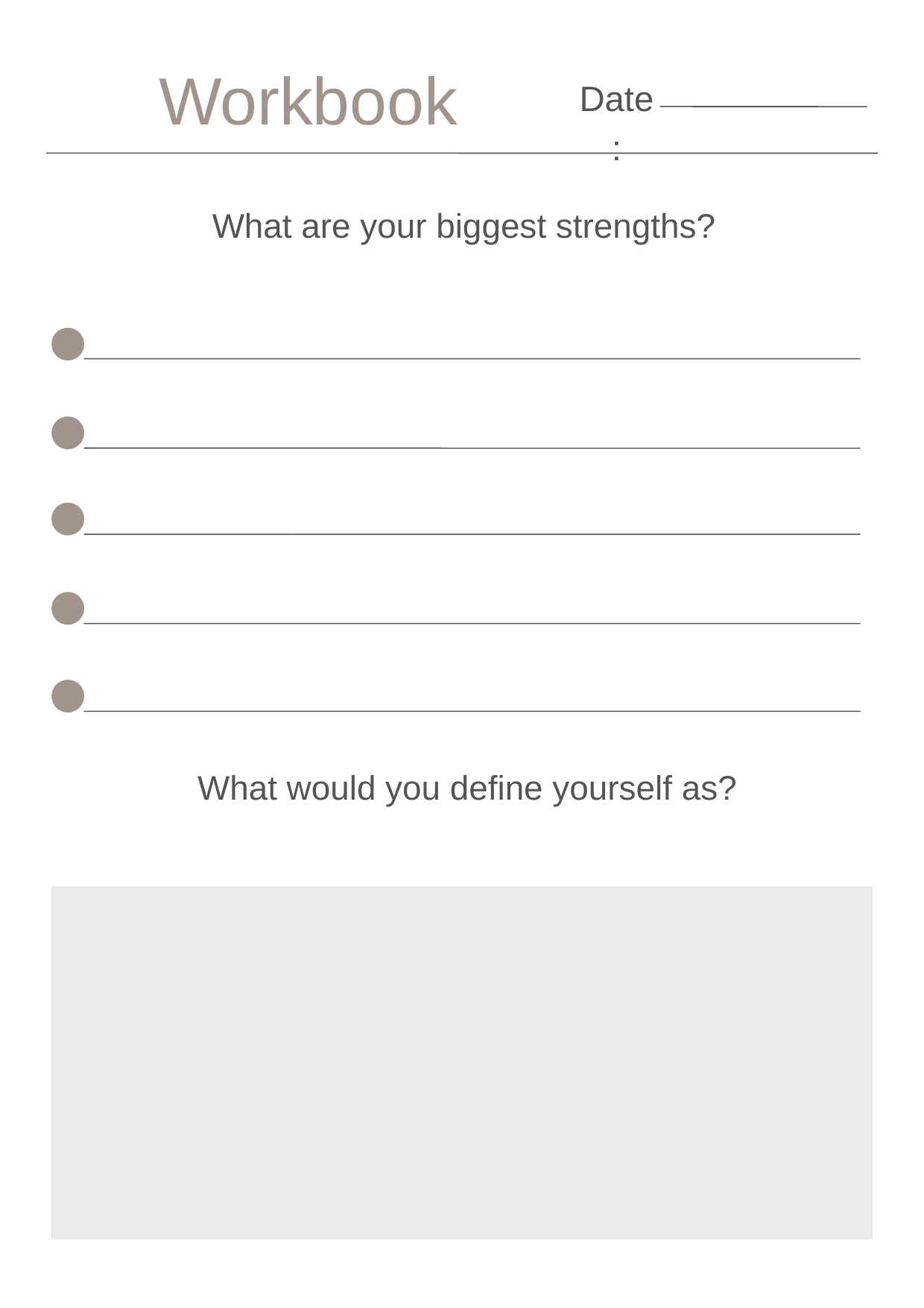

Workbook
Date:

What are your biggest strengths?

What would you define yourself as?